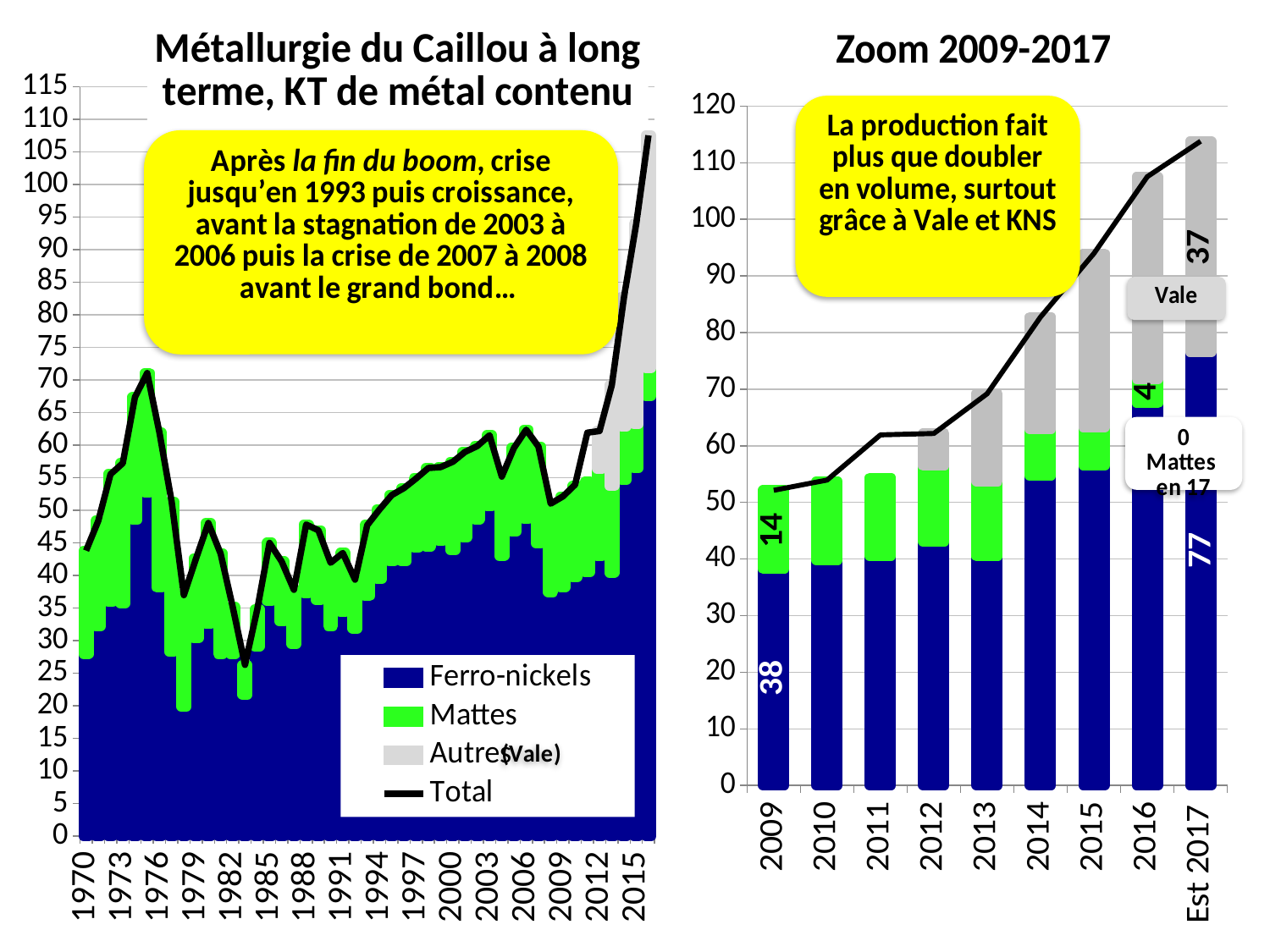

### Chart: Métallurgie du Caillou à long terme, KT de métal contenu

| Category | Ferro-nickels | Mattes | Autres  | Total |
|---|---|---|---|---|
| 1970.0 | 27.965 | 15.856 | 0.0 | 43.821 |
| 1971.0 | 32.253 | 16.138 | 0.0 | 48.391 |
| 1972.0 | 35.936 | 19.61 | 0.0 | 55.546 |
| 1973.0 | 35.759 | 21.476 | 0.0 | 57.235 |
| 1974.0 | 48.533 | 18.837 | 0.0 | 67.37 |
| 1975.0 | 52.802 | 18.266 | 0.0 | 71.068 |
| 1976.0 | 38.142 | 23.759 | 0.0 | 61.928 |
| 1977.0 | 28.283 | 23.038 | 0.0 | 51.321 |
| 1978.0 | 19.889 | 17.103 | 0.0 | 36.992 |
| 1979.0 | 30.373 | 12.262 | 0.0 | 42.635 |
| 1980.0 | 32.58 | 15.479 | 0.0 | 48.059 |
| 1981.0 | 27.989 | 15.38 | 0.0 | 43.369 |
| 1982.0 | 28.006 | 7.143999999999997 | 0.0 | 35.15 |
| 1983.0 | 21.717 | 4.578 | 0.0 | 26.295 |
| 1984.0 | 29.158 | 5.641999999999998 | 0.0 | 34.8 |
| 1985.0 | 36.103 | 8.905 | 0.0 | 45.008 |
| 1986.0 | 33.001 | 9.16 | 0.0 | 42.161 |
| 1987.0 | 29.531 | 8.283 | 0.0 | 37.814 |
| 1988.0 | 37.352 | 10.47 | 0.0 | 47.822 |
| 1989.0 | 36.285 | 10.65 | 0.0 | 46.935 |
| 1990.0 | 32.278 | 9.683 | 0.0 | 41.961 |
| 1991.0 | 34.411 | 9.041 | 0.0 | 43.452 |
| 1992.0 | 31.895 | 7.475 | 0.0 | 39.37 |
| 1993.0 | 36.85 | 10.883 | 0.0 | 47.733 |
| 1994.0 | 39.488 | 10.641 | 0.0 | 50.129 |
| 1995.0 | 42.2 | 10.143 | 0.0 | 52.343 |
| 1996.0 | 42.173 | 11.239 | 0.0 | 53.412 |
| 1997.0 | 44.312 | 10.58 | 0.0 | 54.892 |
| 1998.0 | 44.491 | 12.011 | 0.0 | 56.502 |
| 1999.0 | 45.289 | 11.353 | 0.0 | 56.642 |
| 2000.0 | 43.914 | 13.549 | 0.0 | 57.463 |
| 2001.0 | 45.912 | 13.061 | 0.0 | 58.973 |
| 2002.0 | 48.65 | 11.217 | 0.0 | 59.867 |
| 2003.0 | 50.666 | 10.857 | 0.0 | 61.523 |
| 2004.0 | 43.016 | 12.164 | 0.0 | 55.18 |
| 2005.0 | 46.738 | 12.838 | 0.0 | 59.576 |
| 2006.0 | 48.723 | 13.655 | 0.0 | 62.378 |
| 2007.0 | 44.954416 | 14.841869 | 0.0 | 59.796285 |
| 2008.0 | 37.466684 | 13.564369 | 0.0 | 51.031053 |
| 2009.0 | 38.229576 | 13.901962 | 0.0 | 52.131514 |
| 2010.0 | 39.801726 | 13.916658 | 0.0 | 53.940484 |
| 2011.0 | 40.512531 | 13.847248 | 0.0 | 61.927379 |
| 2012.0 | 43.02955 | 13.417353 | 5.731 | 62.177903 |
| 2013.0 | 40.458942 | 13.278683 | 15.4684460189675 | 69.20607101896748 |
| 2014.0 | 54.6828889 | 8.241129999999998 | 19.830474943 | 82.754493843 |
| 2015.0 | 56.486022 | 6.760978999999994 | 30.7299944 | 93.97699539999998 |
| 2016.0 | 67.5176 | 4.286504999999996 | 35.73422 | 107.538325 |

### Chart: Zoom 2009-2017

| Category | Ferro-nickels | Mattes | Autres  | Total |
|---|---|---|---|---|
| 2009 | 38.229576 | 13.901962 | 0.0 | 52.131514 |
| 2010 | 39.801726 | 13.916658 | 0.0 | 53.940484 |
| 2011 | 40.512531 | 13.847248 | 0.0 | 61.927379 |
| 2012 | 43.02955 | 13.417353 | 5.731 | 62.177903 |
| 2013 | 40.458942 | 13.278683 | 15.4684460189675 | 69.20607101896748 |
| 2014 | 54.6828889 | 8.241129999999998 | 19.830474943 | 82.754493843 |
| 2015 | 56.486022 | 6.760978999999994 | 30.7299944 | 93.97699539999998 |
| 2016 | 67.5176 | 4.286504999999996 | 35.73422 | 107.538325 |
| Est 2017 | 76.5534409302161 | 0.0 | 37.24473521526165 | 113.7981761454778 |